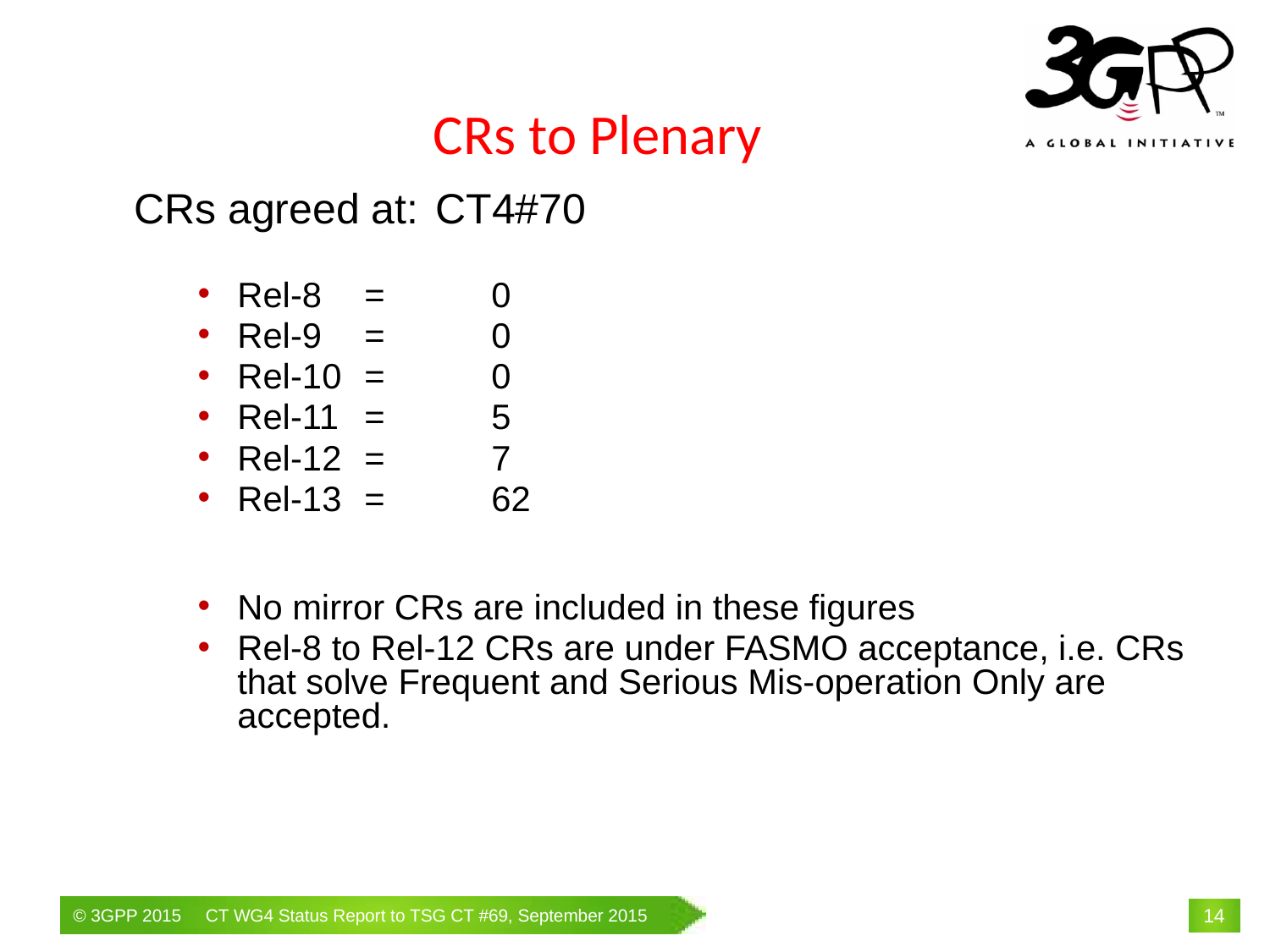

# CRs to Plenary
CRs agreed at:	CT4#70

Rel-8	=	0
Rel-9	=	0
Rel-10	=	0
Rel-11	=	5
Rel-12	=	7
Rel-13	=	62

No mirror CRs are included in these figures
Rel-8 to Rel-12 CRs are under FASMO acceptance, i.e. CRs that solve Frequent and Serious Mis-operation Only are accepted.